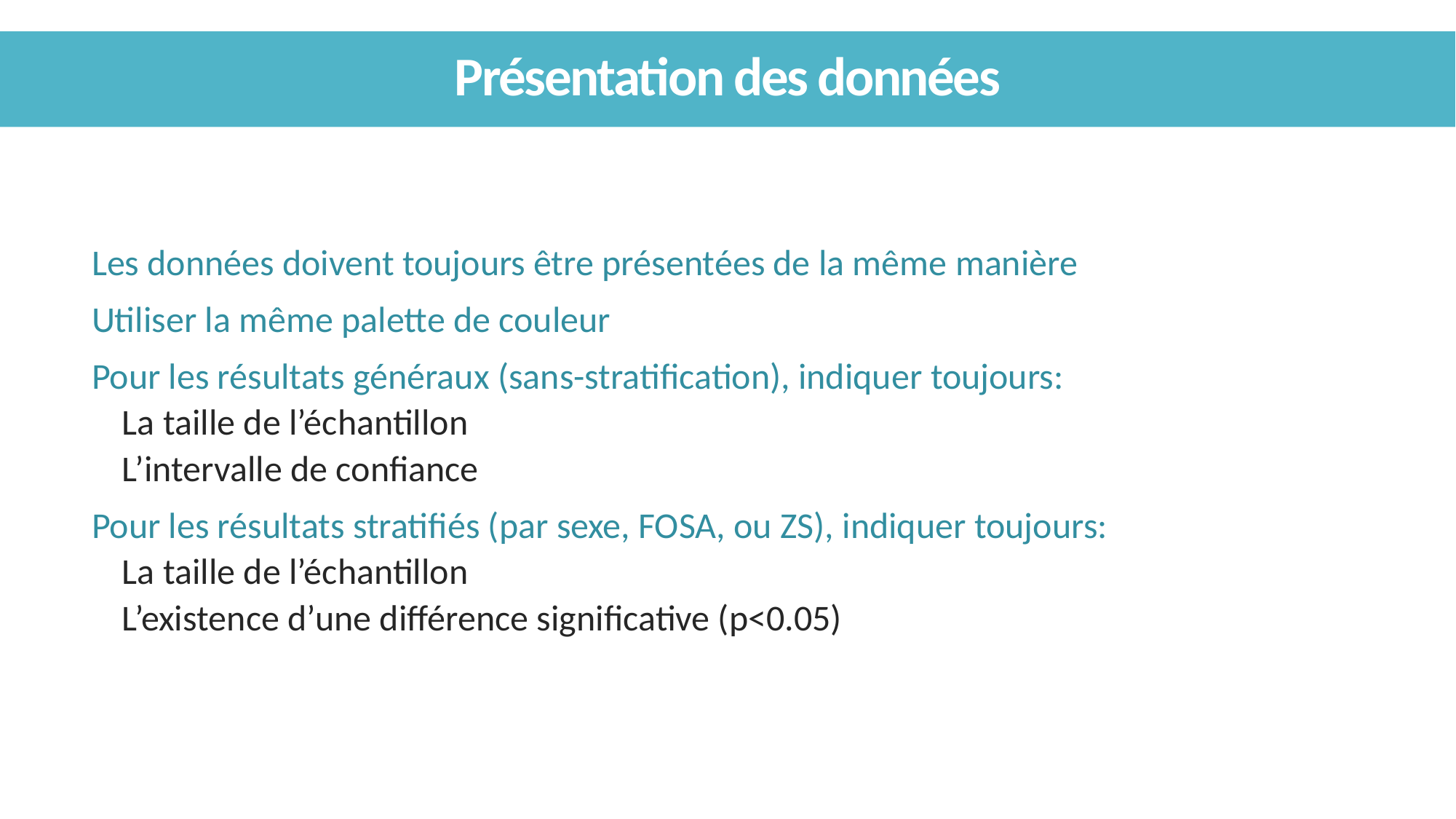

# Présentation des données
Les données doivent toujours être présentées de la même manière
Utiliser la même palette de couleur
Pour les résultats généraux (sans-stratification), indiquer toujours:
La taille de l’échantillon
L’intervalle de confiance
Pour les résultats stratifiés (par sexe, FOSA, ou ZS), indiquer toujours:
La taille de l’échantillon
L’existence d’une différence significative (p<0.05)